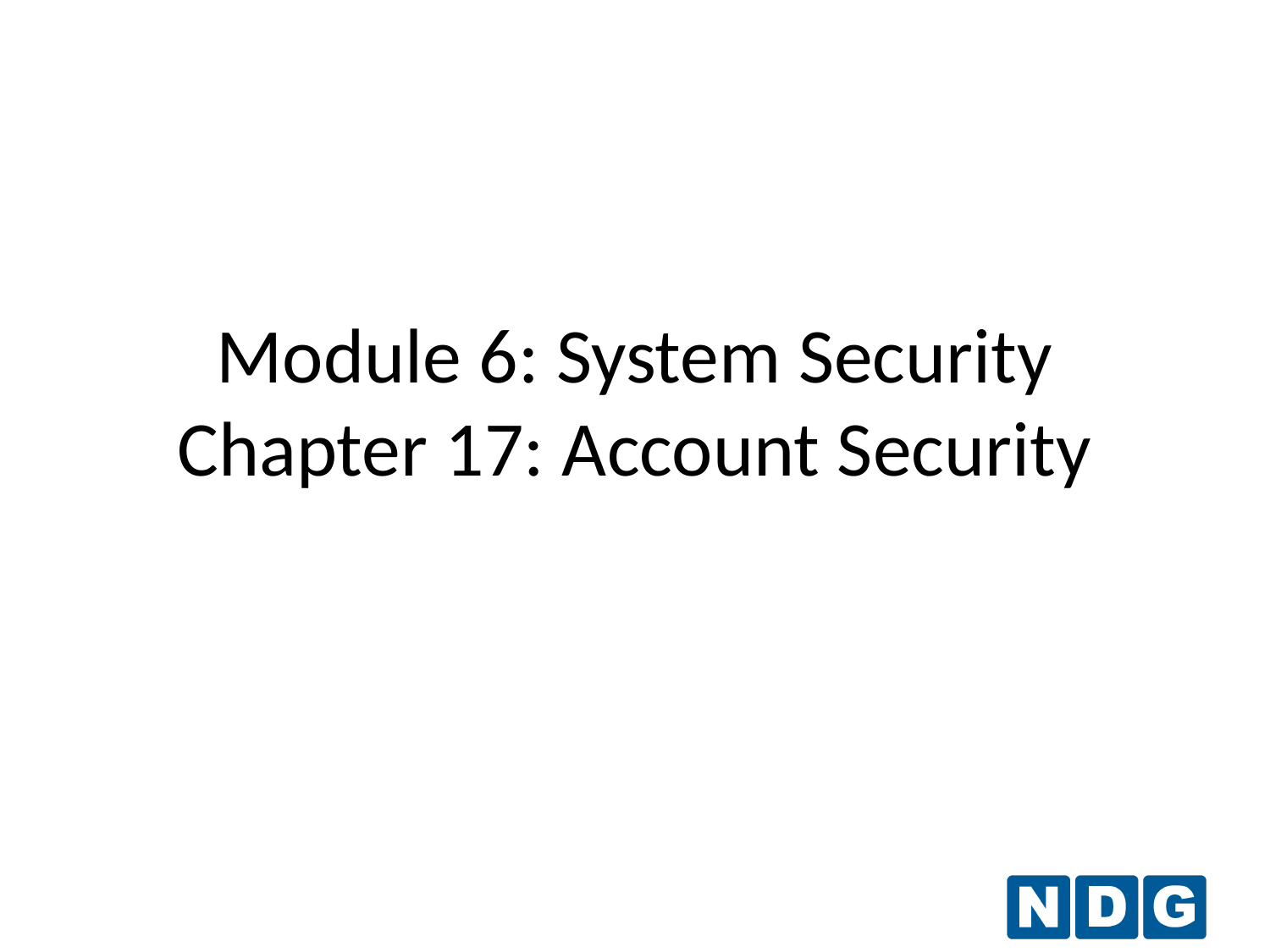

# Module 6: System Security Chapter 17: Account Security